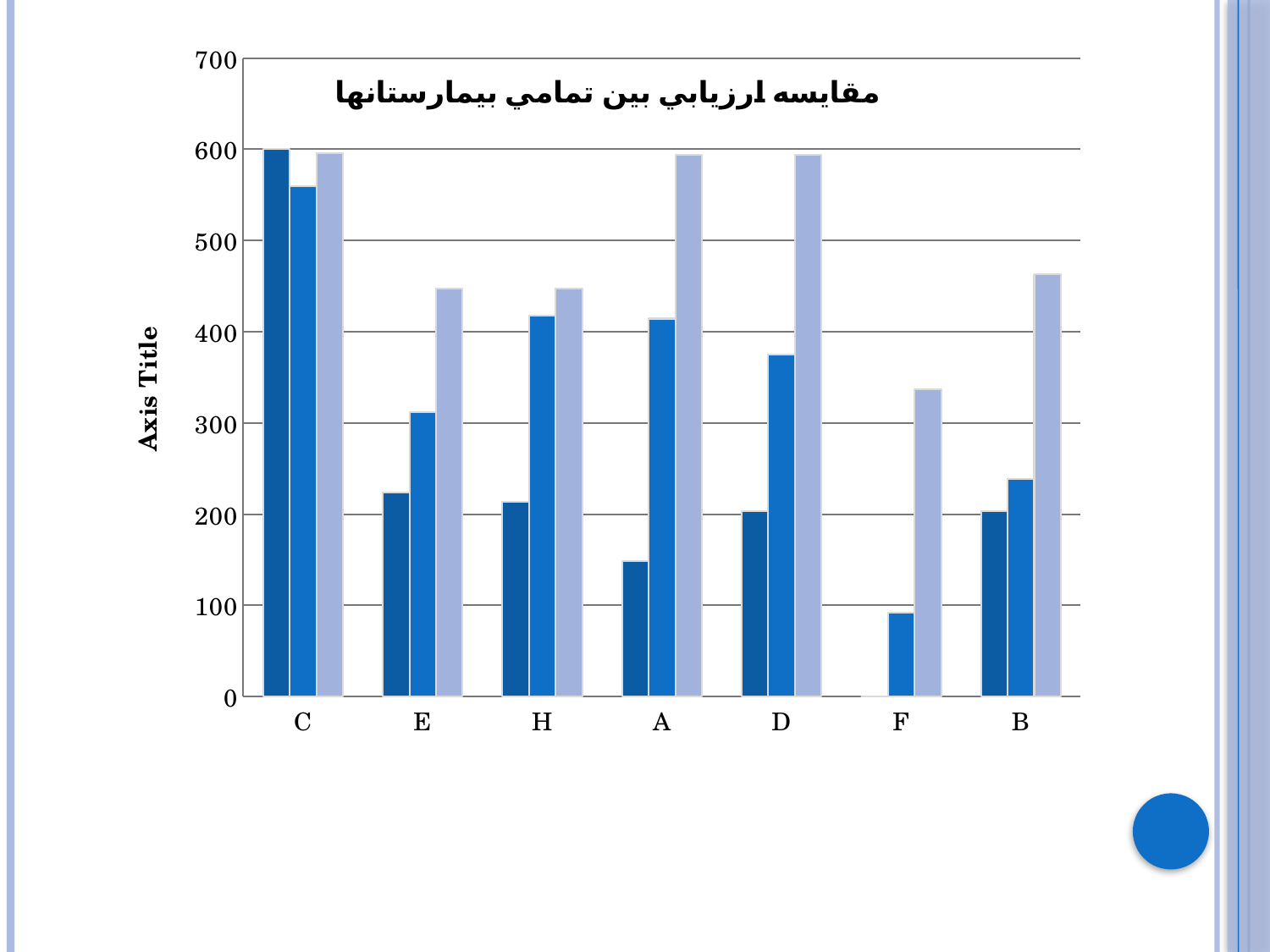

### Chart: مقايسه ارزيابي بين تمامي بيمارستانها

| Category | راهبردي | برنامه ريزي | عملياتي |
|---|---|---|---|
| C | 600.0 | 559.4299999999994 | 595.8099999999995 |
| E | 223.33 | 311.65 | 447.18 |
| H | 213.33 | 417.53 | 447.57 |
| A | 148.33 | 414.4199999999995 | 594.07 |
| D | 203.33 | 374.9799999999995 | 594.26 |
| F | 0.0 | 91.66 | 336.96 |
| B | 203.33 | 238.87 | 463.38 |